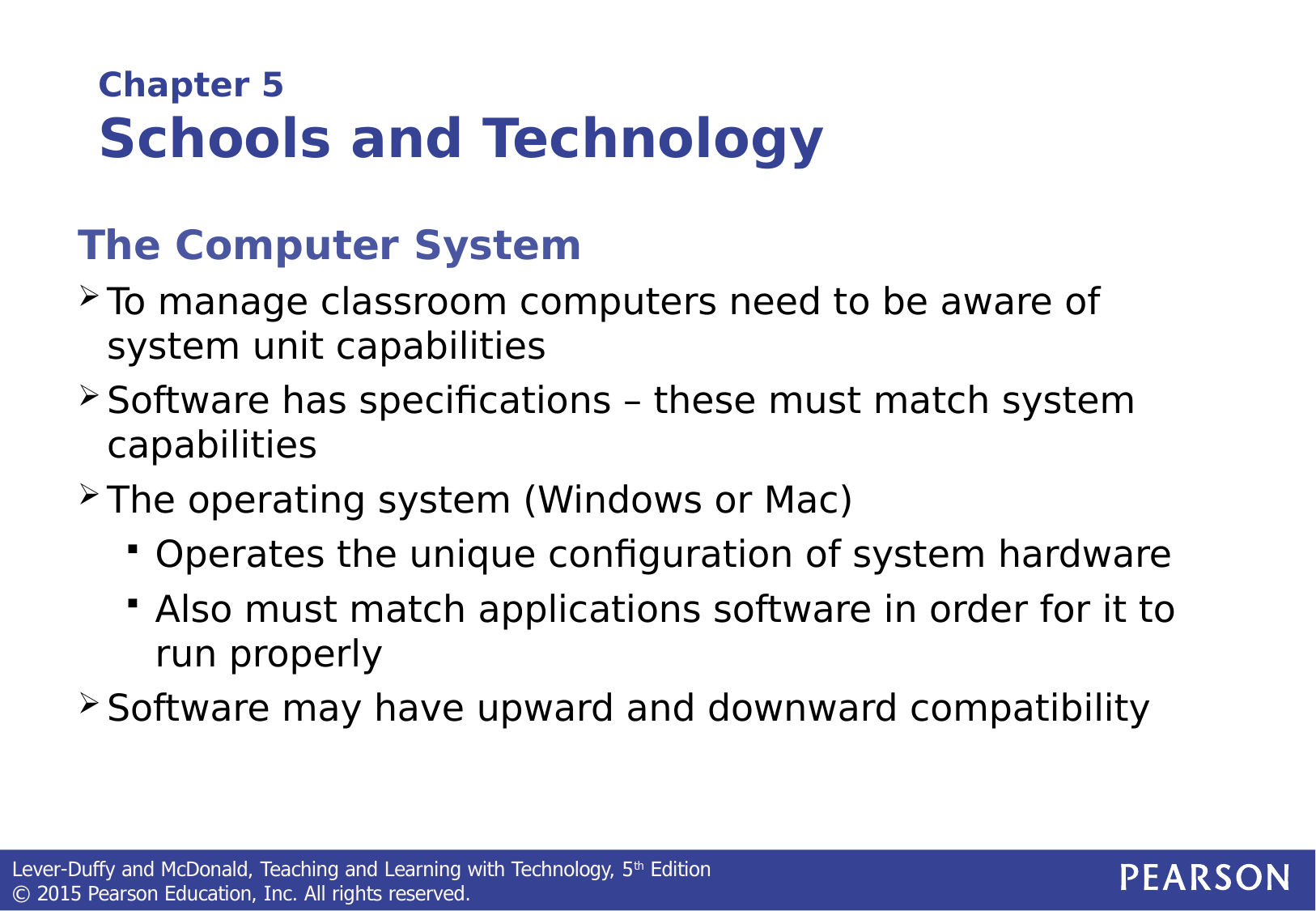

Chapter 5
Schools and Technology
The Computer System
To manage classroom computers need to be aware of system unit capabilities
Software has specifications – these must match system capabilities
The operating system (Windows or Mac)
Operates the unique configuration of system hardware
Also must match applications software in order for it to run properly
Software may have upward and downward compatibility